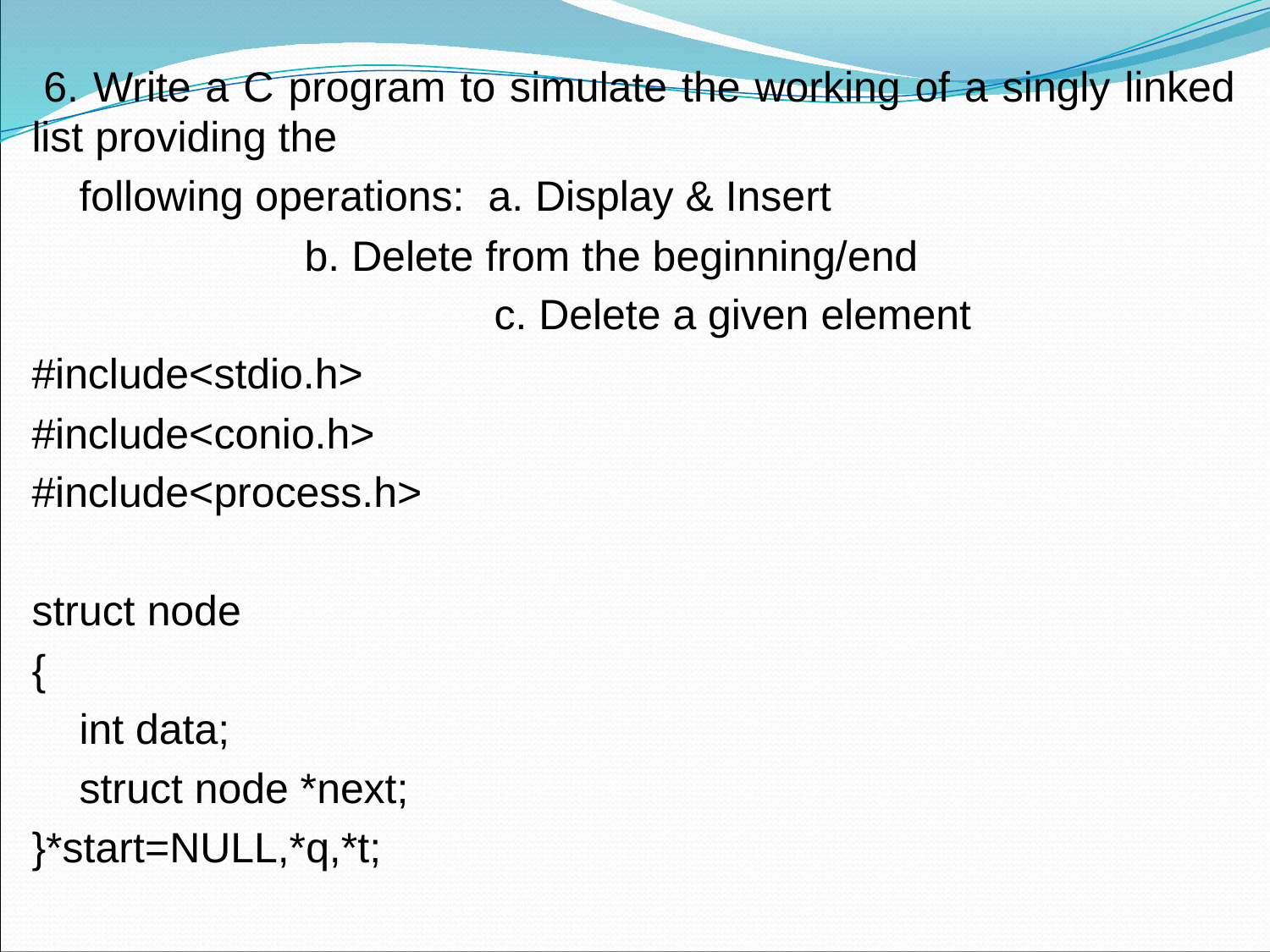

#
 6. Write a C program to simulate the working of a singly linked list providing the
    following operations:  a. Display & Insert
                       b. Delete from the beginning/end
                                       c. Delete a given element
#include<stdio.h>
#include<conio.h>
#include<process.h>

struct node
{
    int data;
    struct node *next;
}*start=NULL,*q,*t;